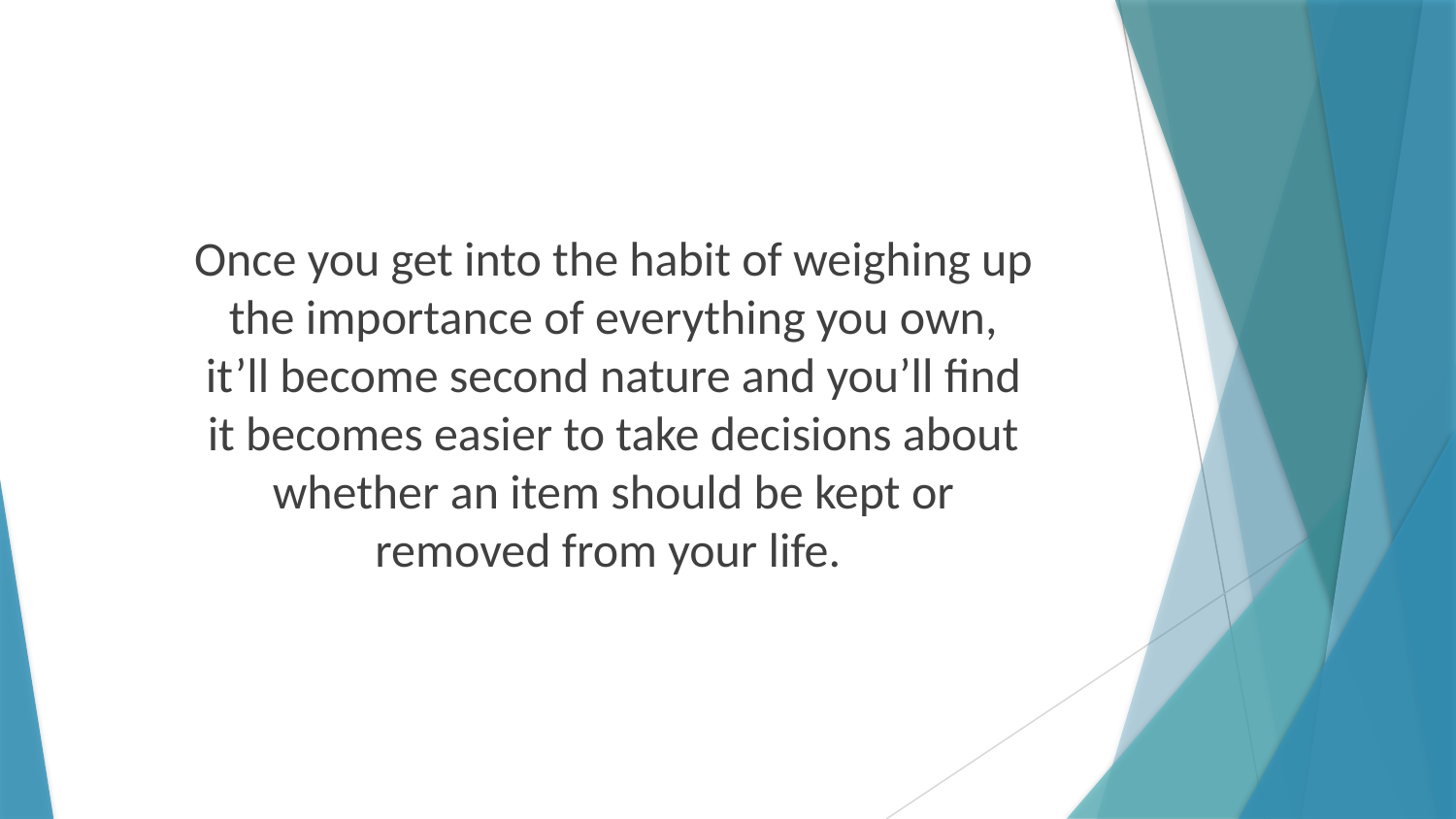

Once you get into the habit of weighing up the importance of everything you own, it’ll become second nature and you’ll find it becomes easier to take decisions about whether an item should be kept or removed from your life.